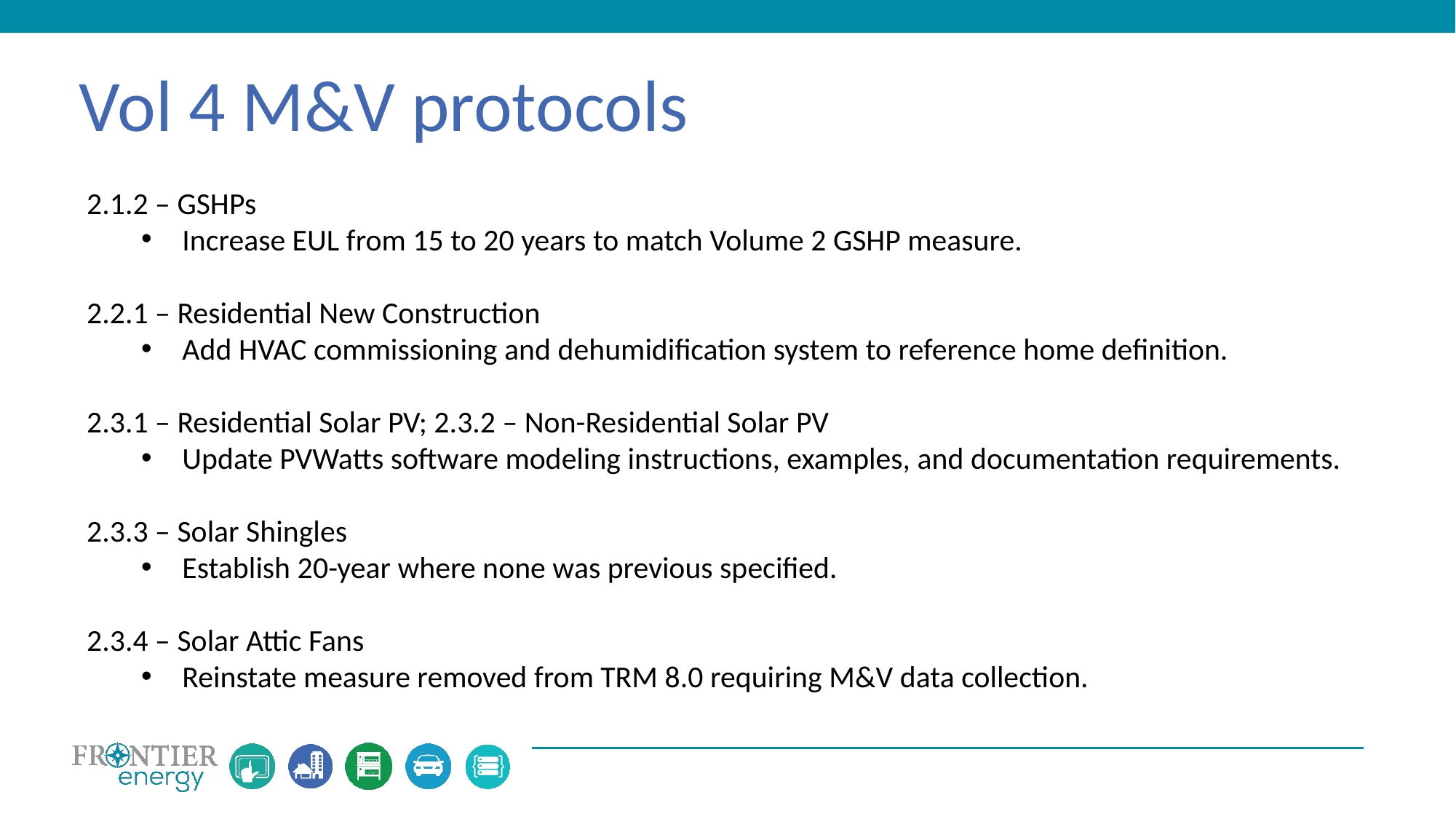

Vol 4 M&V protocols
2.1.2 – GSHPs
Increase EUL from 15 to 20 years to match Volume 2 GSHP measure.

2.2.1 – Residential New Construction
Add HVAC commissioning and dehumidification system to reference home definition.

2.3.1 – Residential Solar PV; 2.3.2 – Non-Residential Solar PV
Update PVWatts software modeling instructions, examples, and documentation requirements.

2.3.3 – Solar Shingles
Establish 20-year where none was previous specified.

2.3.4 – Solar Attic Fans
Reinstate measure removed from TRM 8.0 requiring M&V data collection.